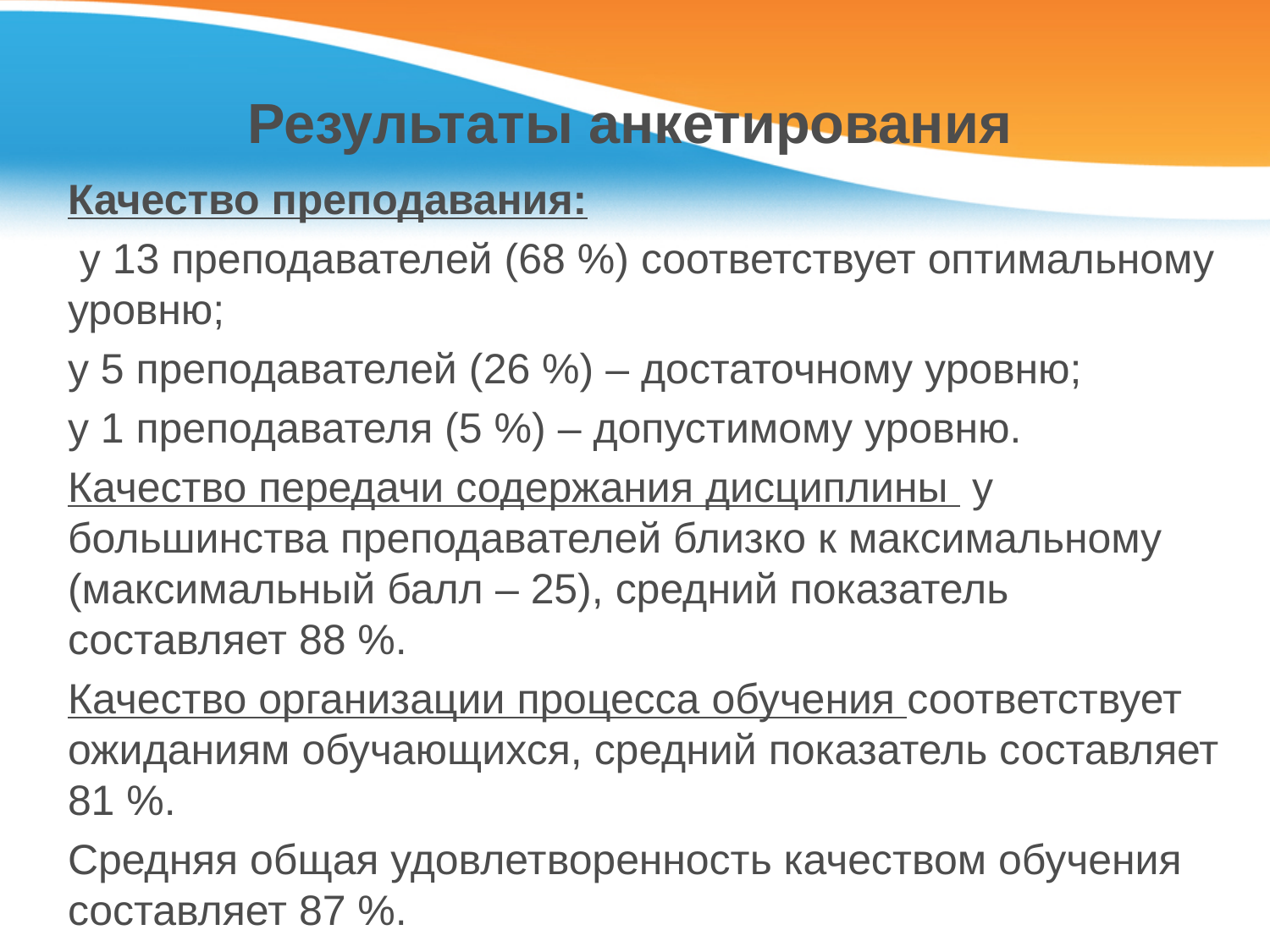

# Результаты анкетирования
Качество преподавания:
 у 13 преподавателей (68 %) соответствует оптимальному уровню;
у 5 преподавателей (26 %) – достаточному уровню;
у 1 преподавателя (5 %) – допустимому уровню.
Качество передачи содержания дисциплины  у большинства преподавателей близко к максимальному (максимальный балл – 25), средний показатель  составляет 88 %.
Качество организации процесса обучения соответствует ожиданиям обучающихся, средний показатель составляет 81 %.
Средняя общая удовлетворенность качеством обучения составляет 87 %.